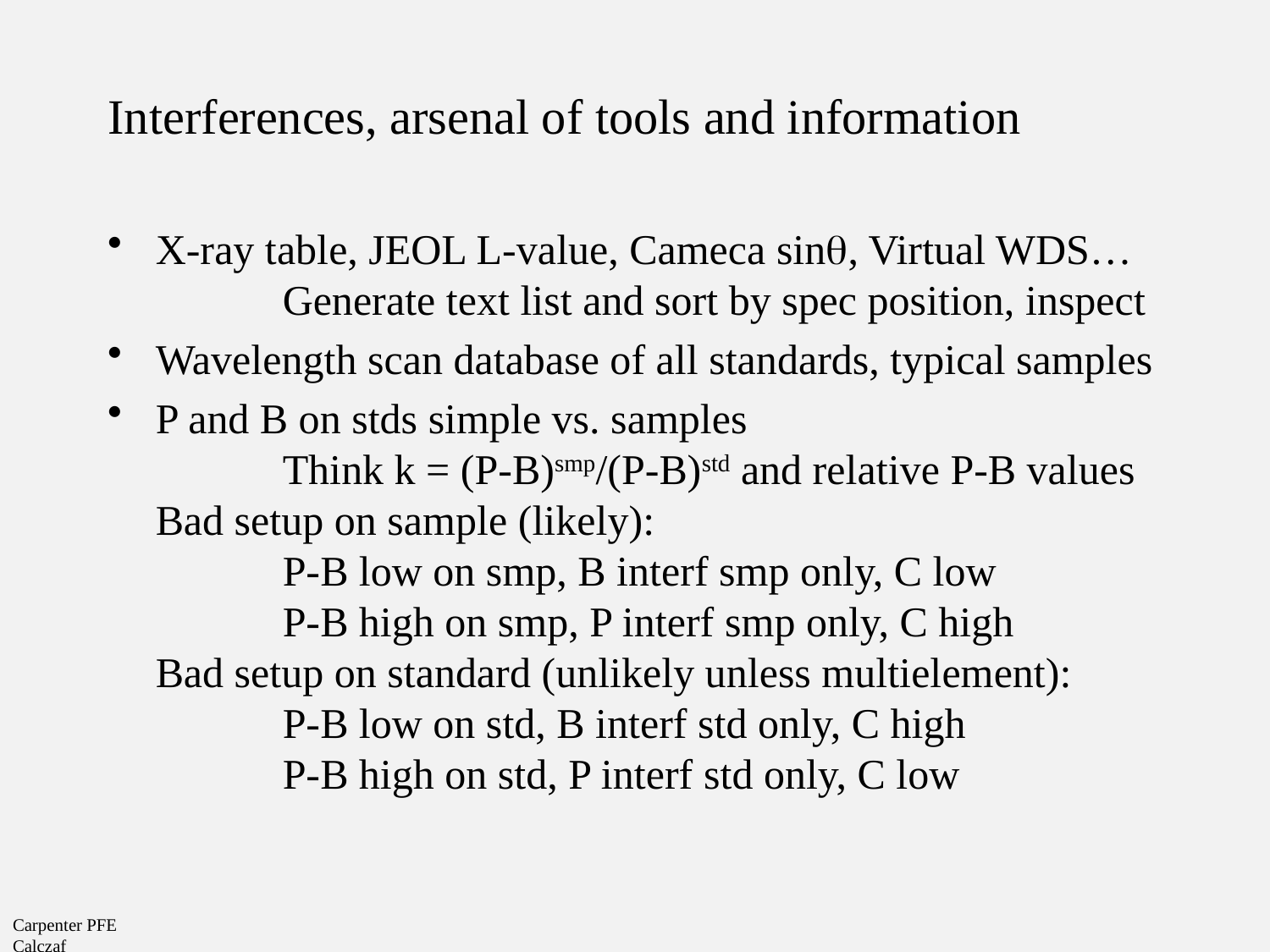

# Interferences, arsenal of tools and information
X-ray table, JEOL L-value, Cameca sinθ, Virtual WDS…
	Generate text list and sort by spec position, inspect
Wavelength scan database of all standards, typical samples
P and B on stds simple vs. samples
	Think k = (P-B)smp/(P-B)std and relative P-B values
Bad setup on sample (likely):
	P-B low on smp, B interf smp only, C low
	P-B high on smp, P interf smp only, C high
Bad setup on standard (unlikely unless multielement):
	P-B low on std, B interf std only, C high
	P-B high on std, P interf std only, C low
Carpenter PFE Calczaf